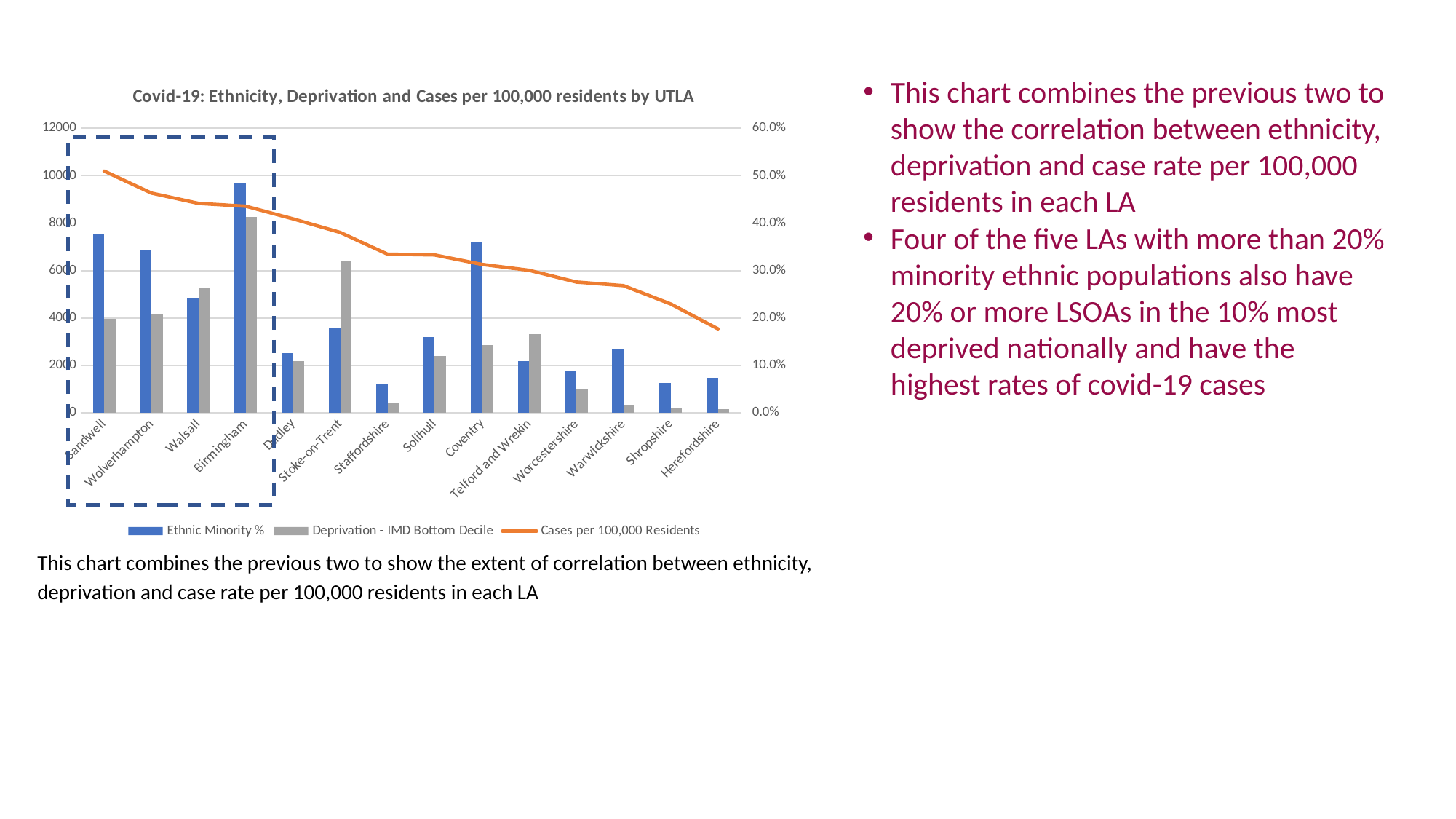

### Chart: Covid-19: Ethnicity, Deprivation and Cases per 100,000 residents by UTLA

| Category | Ethnic Minority % | Deprivation - IMD Bottom Decile | Cases per 100,000 Residents |
|---|---|---|---|
| Sandwell | 0.378 | 0.1989 | 10195.2 |
| Wolverhampton | 0.344 | 0.2089 | 9268.4 |
| Walsall | 0.241 | 0.2635 | 8832.9 |
| Birmingham | 0.485 | 0.4131 | 8713.6 |
| Dudley | 0.126 | 0.1095 | 8180.8 |
| Stoke-on-Trent | 0.17800000000000005 | 0.3208 | 7609.2 |
| Staffordshire | 0.06235565819861433 | 0.0208 | 6694.9 |
| Solihull | 0.16000000000000003 | 0.1194 | 6660.2 |
| Coventry | 0.36 | 0.1436 | 6262.1 |
| Telford and Wrekin | 0.10899999999999999 | 0.1667 | 6013.2 |
| Worcestershire | 0.08732876712328763 | 0.0495 | 5519.1 |
| Warwickshire | 0.1336898395721925 | 0.0177 | 5366.4 |
| Shropshire | 0.06299999999999994 | 0.0104 | 4593.1 |
| Herefordshire | 0.07399999999999995 | 0.0086 | 3543.0 |
This chart combines the previous two to show the correlation between ethnicity, deprivation and case rate per 100,000 residents in each LA
Four of the five LAs with more than 20% minority ethnic populations also have 20% or more LSOAs in the 10% most deprived nationally and have the highest rates of covid-19 cases

This chart combines the previous two to show the extent of correlation between ethnicity, deprivation and case rate per 100,000 residents in each LA